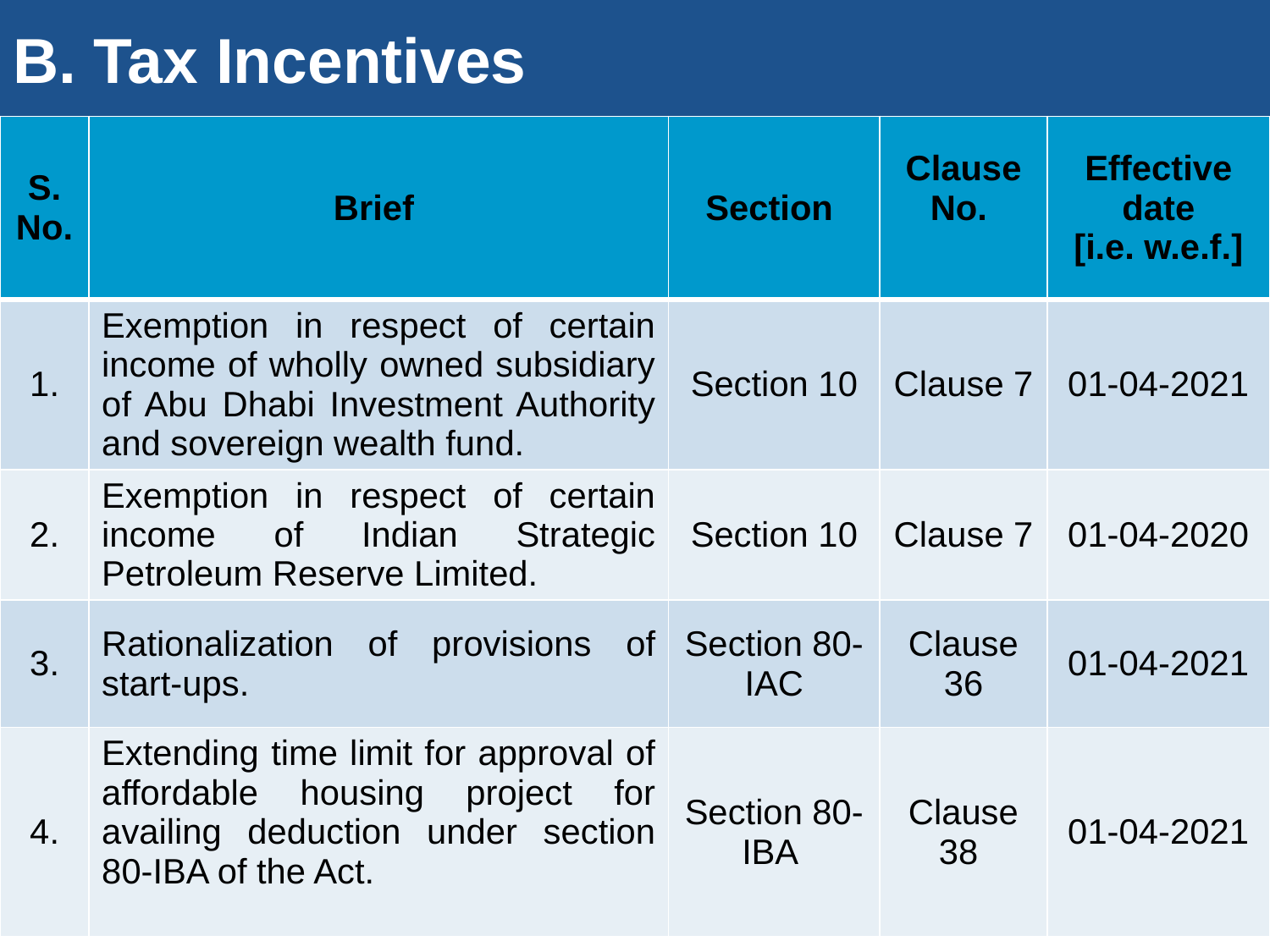

B. Tax Incentives

| S. No. | Brief | Section | Clause No. | Effective date [i.e. w.e.f.] |
| --- | --- | --- | --- | --- |
| 1. | Exemption in respect of certain income of wholly owned subsidiary of Abu Dhabi Investment Authority and sovereign wealth fund. | Section 10 | Clause 7 | 01-04-2021 |
| 2. | Exemption in respect of certain income of Indian Strategic Petroleum Reserve Limited. | Section 10 | Clause 7 | 01-04-2020 |
| 3. | Rationalization of provisions of start-ups. | Section 80-IAC | Clause 36 | 01-04-2021 |
| 4. | Extending time limit for approval of affordable housing project for availing deduction under section 80-IBA of the Act. | Section 80-IBA | Clause 38 | 01-04-2021 |
51